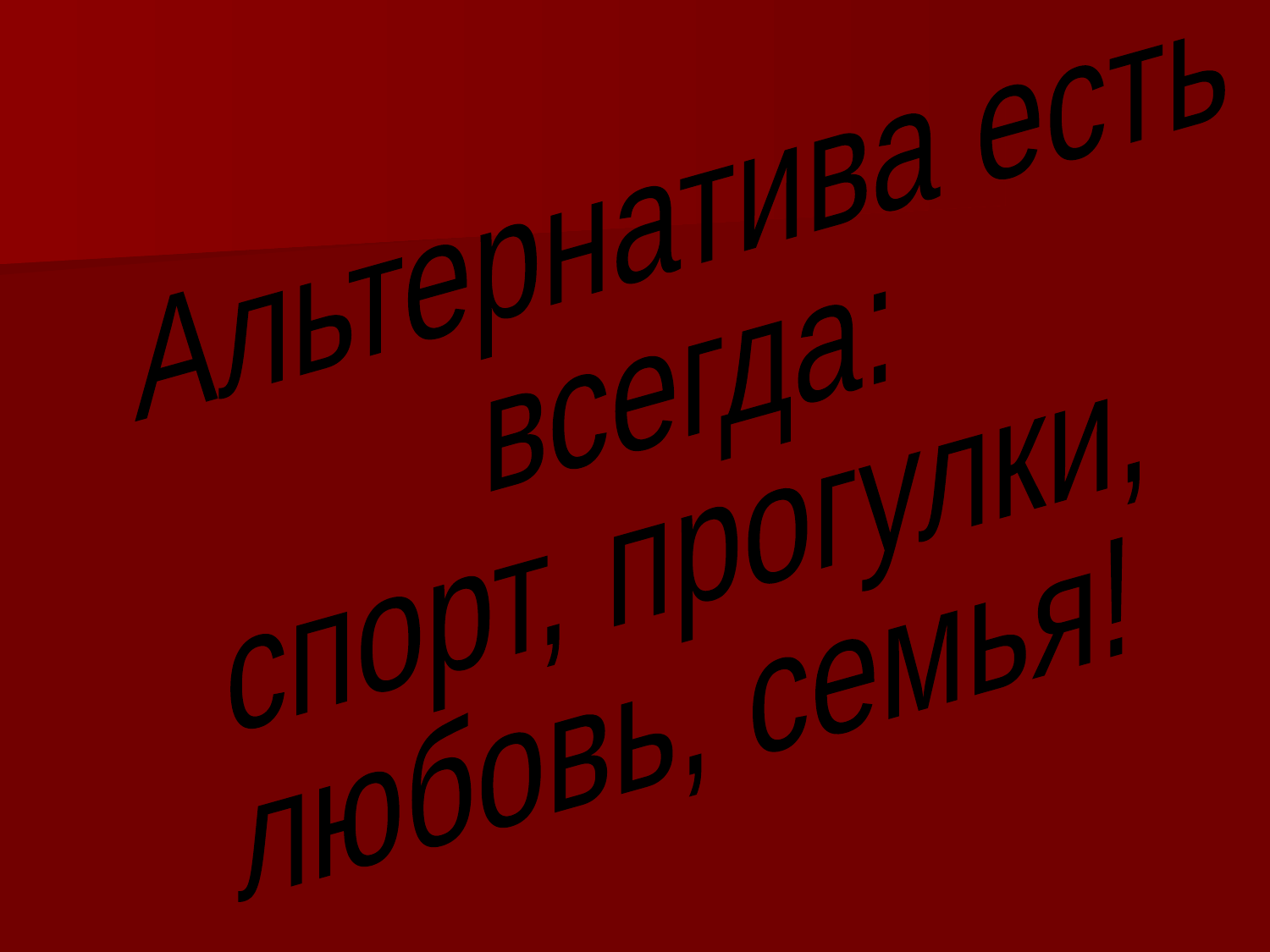

Альтернатива есть
всегда:
спорт, прогулки,
любовь, семья!